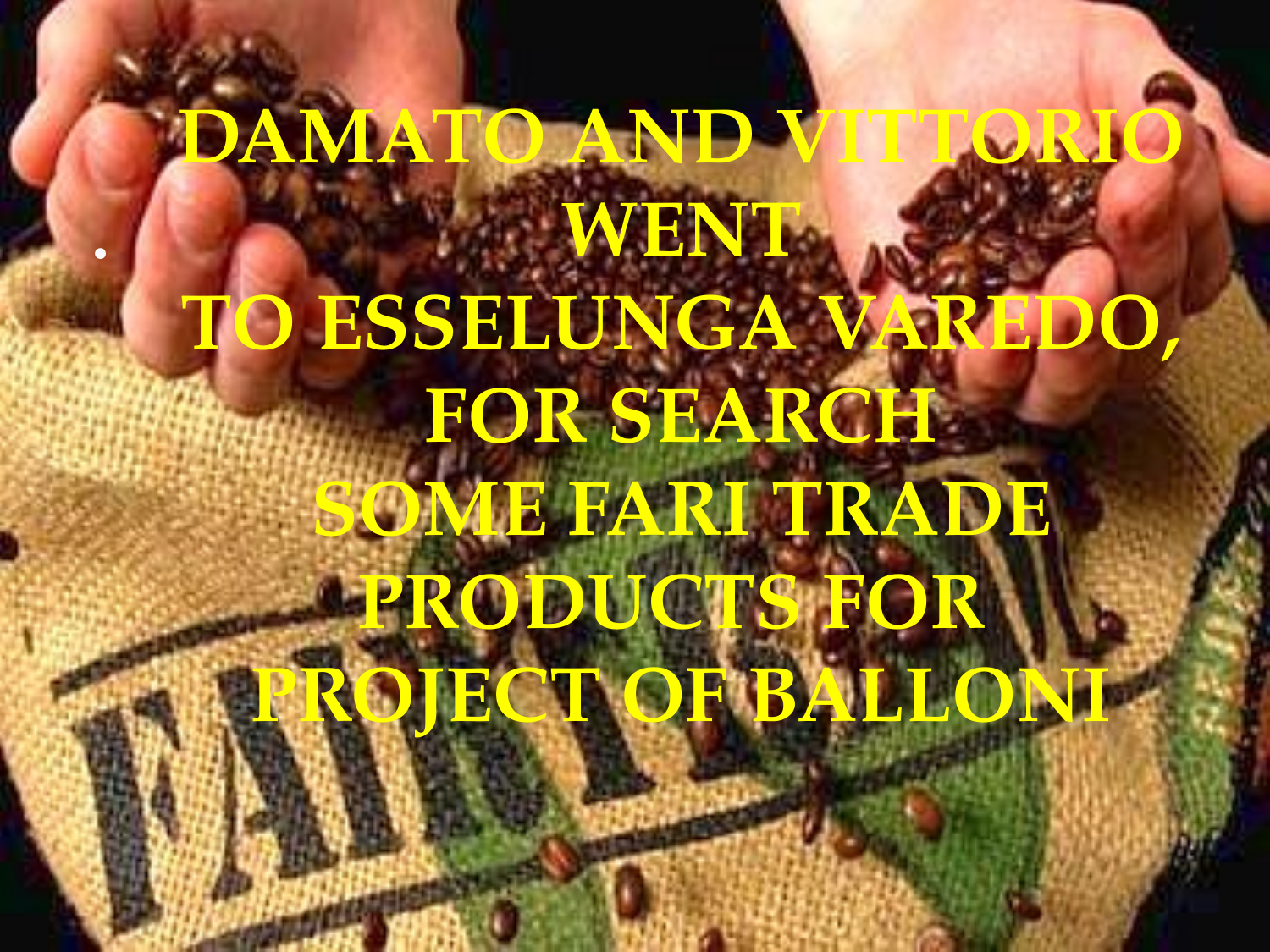

#
Damato and vittorio Went
To esselunga varedo, for search
Some fari trade products for
Project of balloni